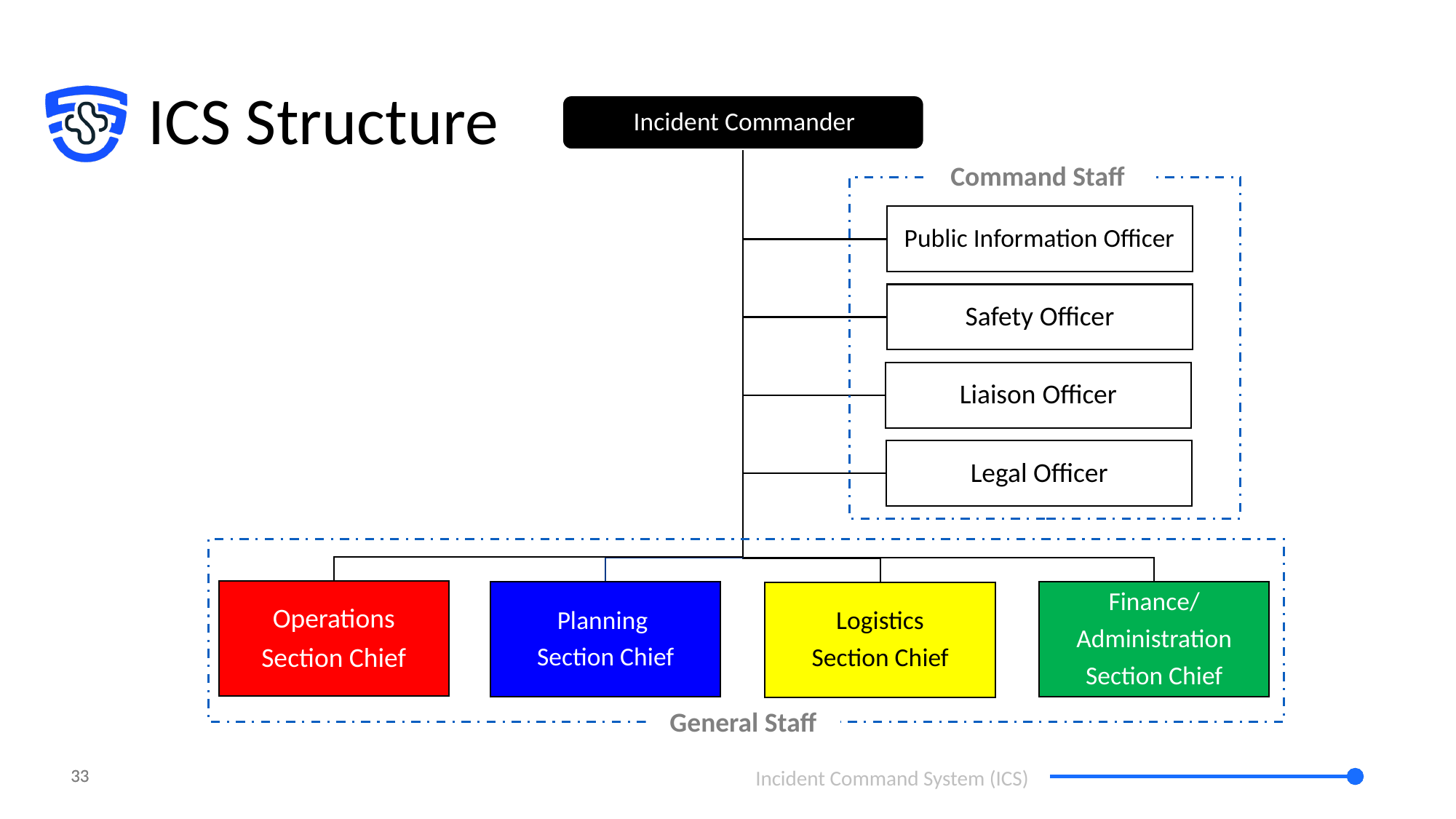

# ICS Structure
Incident Commander
Operations
Section Chief
Planning
Section Chief
Logistics
Section Chief
Finance/
Administration
Section Chief
Public Information Officer
Safety Officer
Liaison Officer
Legal Officer
Command Staff

General Staff